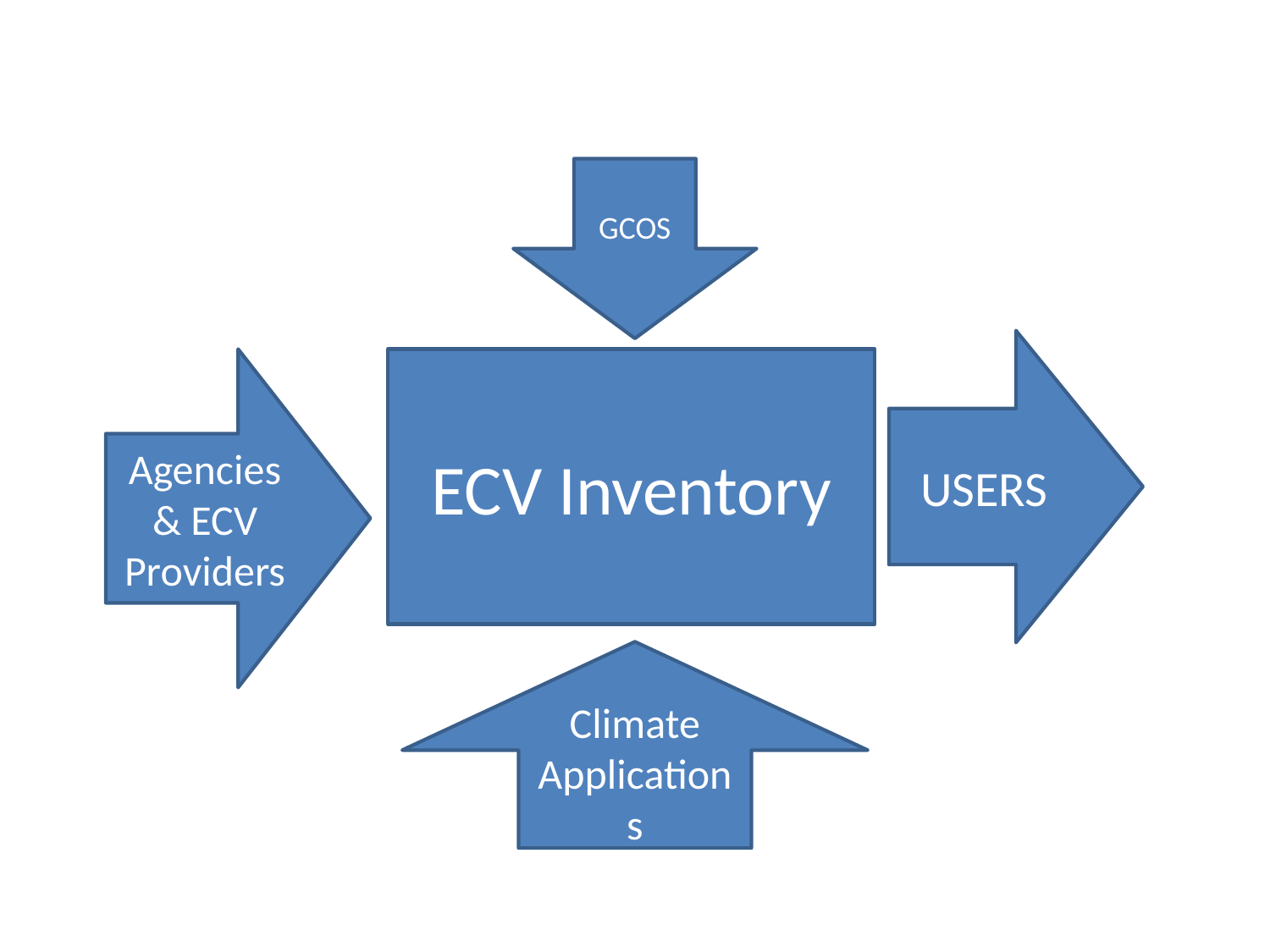

GCOS
USERS
Agencies & ECV Providers
ECV Inventory
Climate Applications